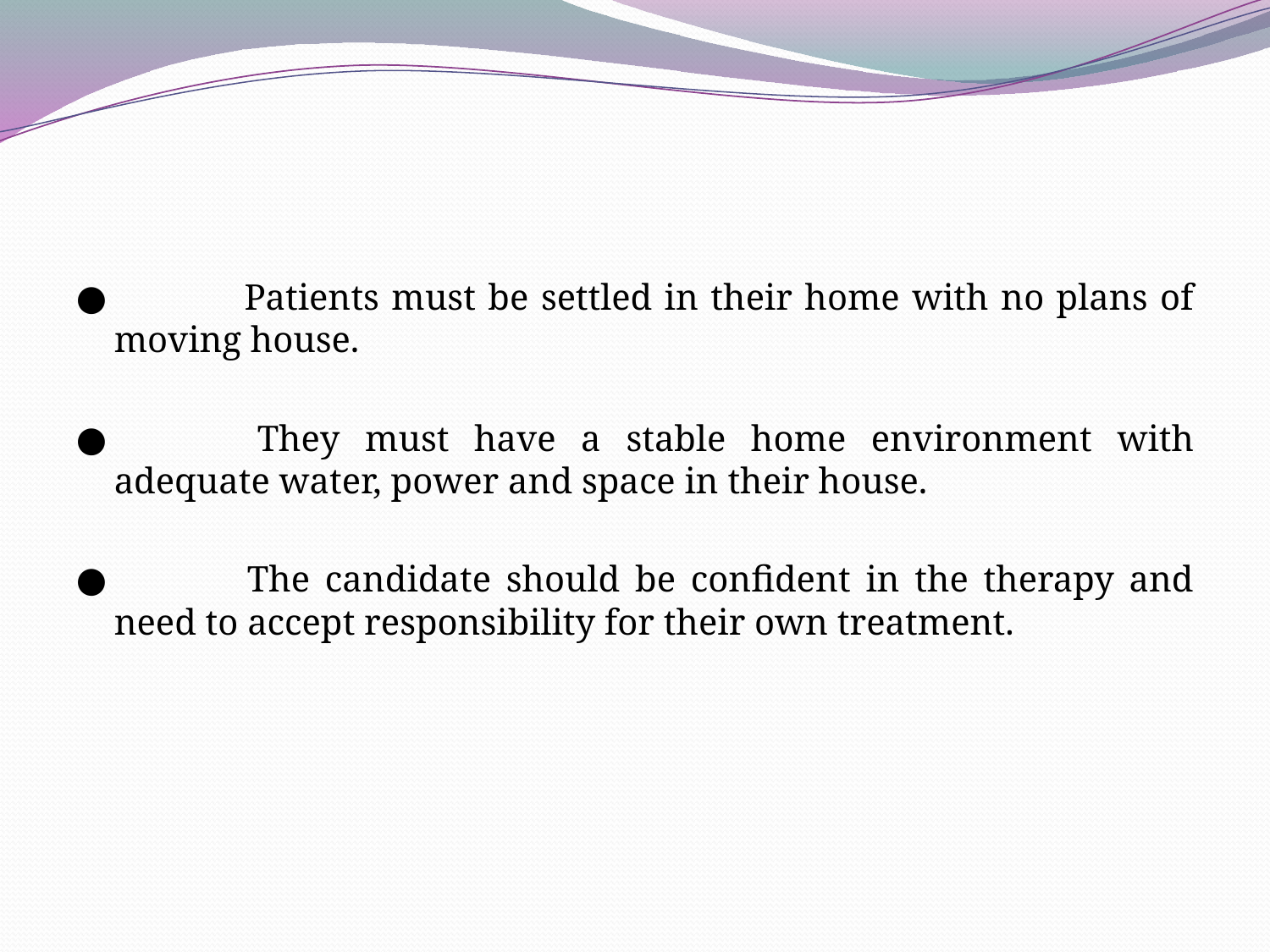

● 	Patients must be settled in their home with no plans of moving house.

● 	They must have a stable home environment with adequate water, power and space in their house.

● 	The candidate should be confident in the therapy and need to accept responsibility for their own treatment.